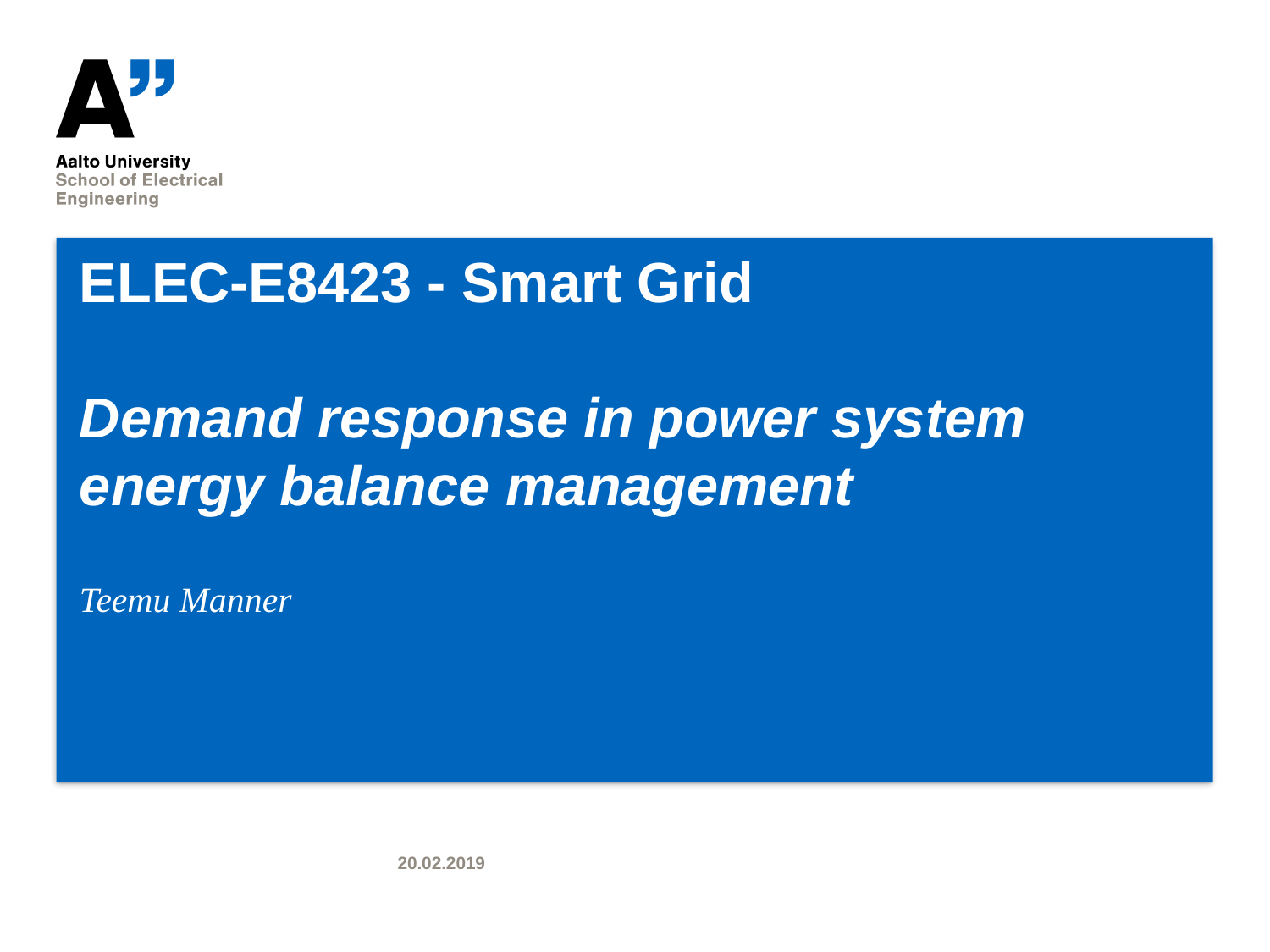

# ELEC-E8423 - Smart Grid Demand response in power system energy balance management
Teemu Manner

20.02.2019